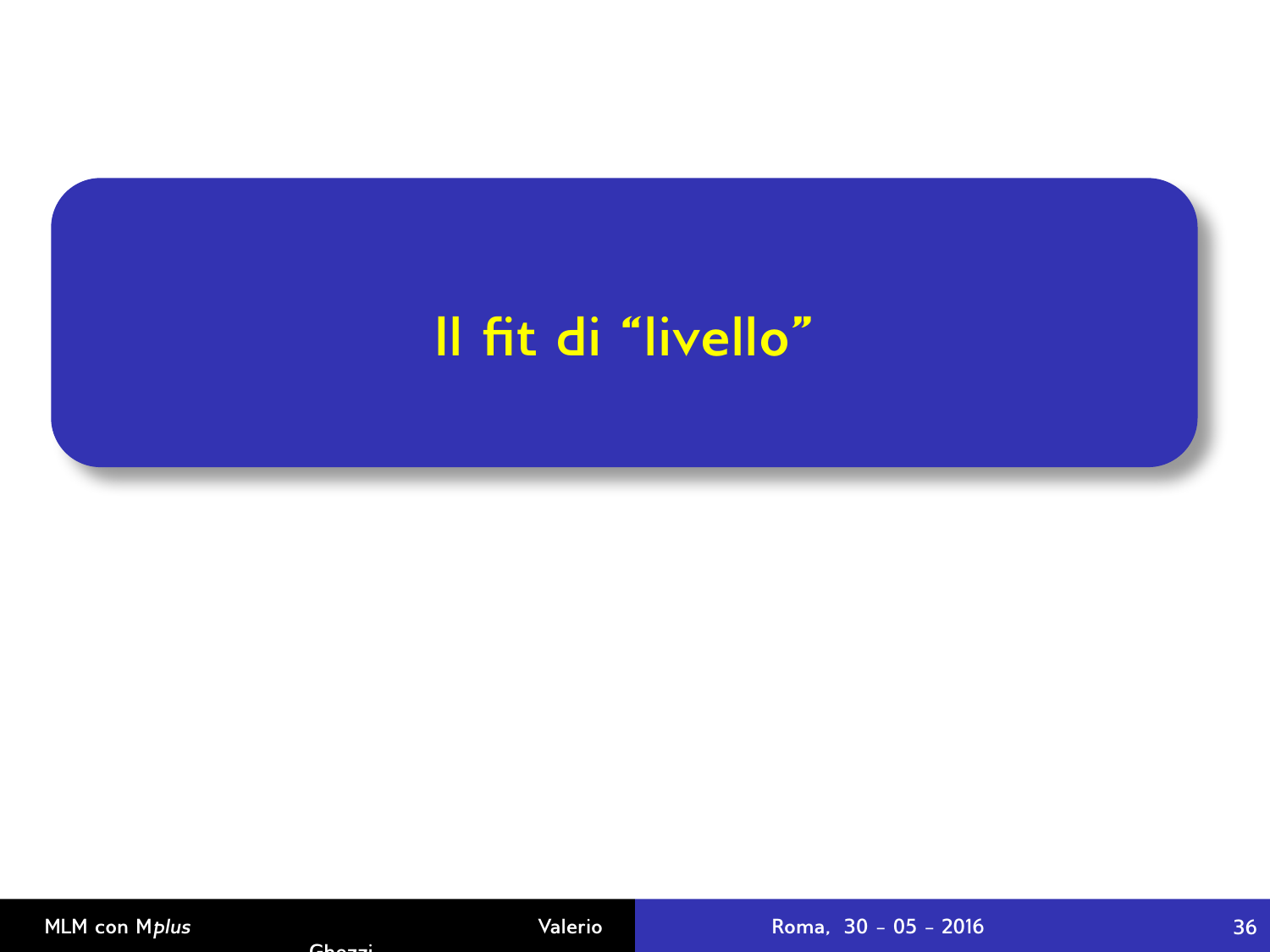

# Il fit di “livello”
Roma,  30 – 05 – 2016
36
  MLM con Mplus                                                  Valerio Ghezzi